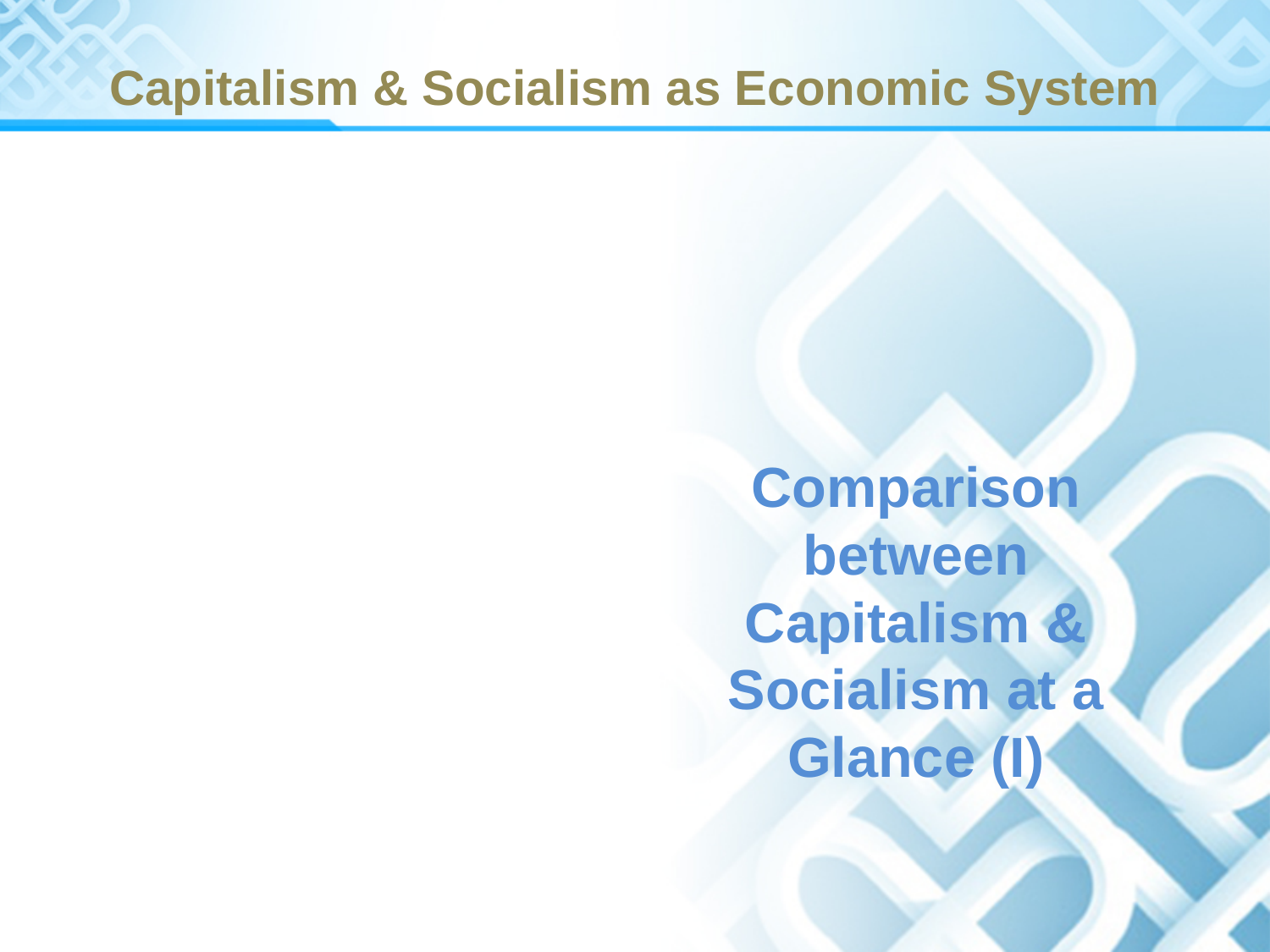

# Capitalism & Socialism as Economic System
Comparison between Capitalism & Socialism at a Glance (I)